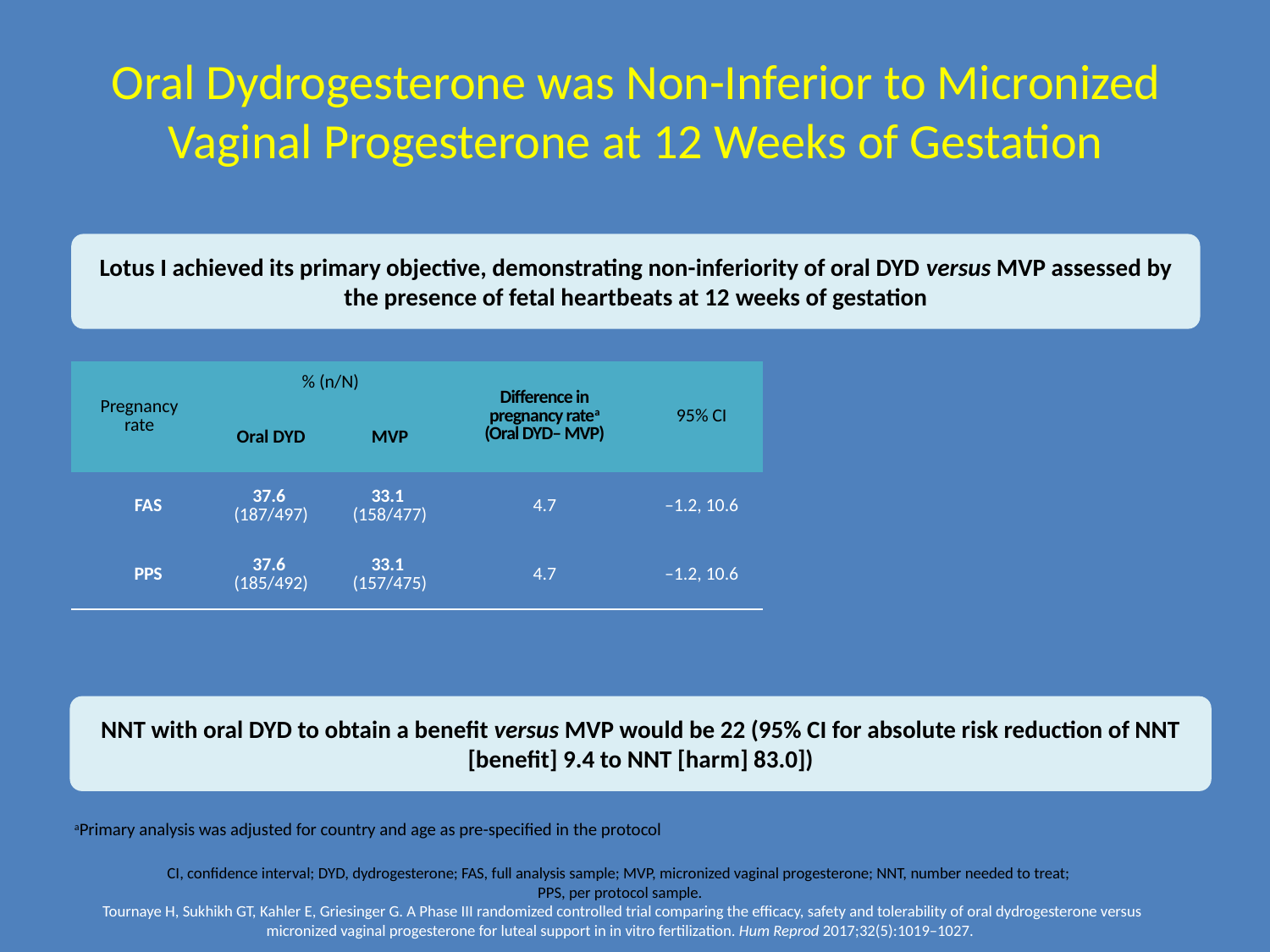

# Oral Dydrogesterone was Non-Inferior to Micronized Vaginal Progesterone at 12 Weeks of Gestation
Lotus I achieved its primary objective, demonstrating non-inferiority of oral DYD versus MVP assessed by the presence of fetal heartbeats at 12 weeks of gestation
| Pregnancy rate | % (n/N) |  | Difference in pregnancy ratea (Oral DYD– MVP) | 95% CI |
| --- | --- | --- | --- | --- |
|  | Oral DYD | MVP |  |  |
| FAS | 37.6 (187/497) | 33.1 (158/477) | 4.7 | –1.2, 10.6 |
| PPS | 37.6 (185/492) | 33.1 (157/475) | 4.7 | –1.2, 10.6 |
NNT with oral DYD to obtain a benefit versus MVP would be 22 (95% CI for absolute risk reduction of NNT [benefit] 9.4 to NNT [harm] 83.0])
aPrimary analysis was adjusted for country and age as pre-specified in the protocol
CI, confidence interval; DYD, dydrogesterone; FAS, full analysis sample; MVP, micronized vaginal progesterone; NNT, number needed to treat;
PPS, per protocol sample.
 Tournaye H, Sukhikh GT, Kahler E, Griesinger G. A Phase III randomized controlled trial comparing the efficacy, safety and tolerability of oral dydrogesterone versus micronized vaginal progesterone for luteal support in in vitro fertilization. Hum Reprod 2017;32(5):1019–1027.